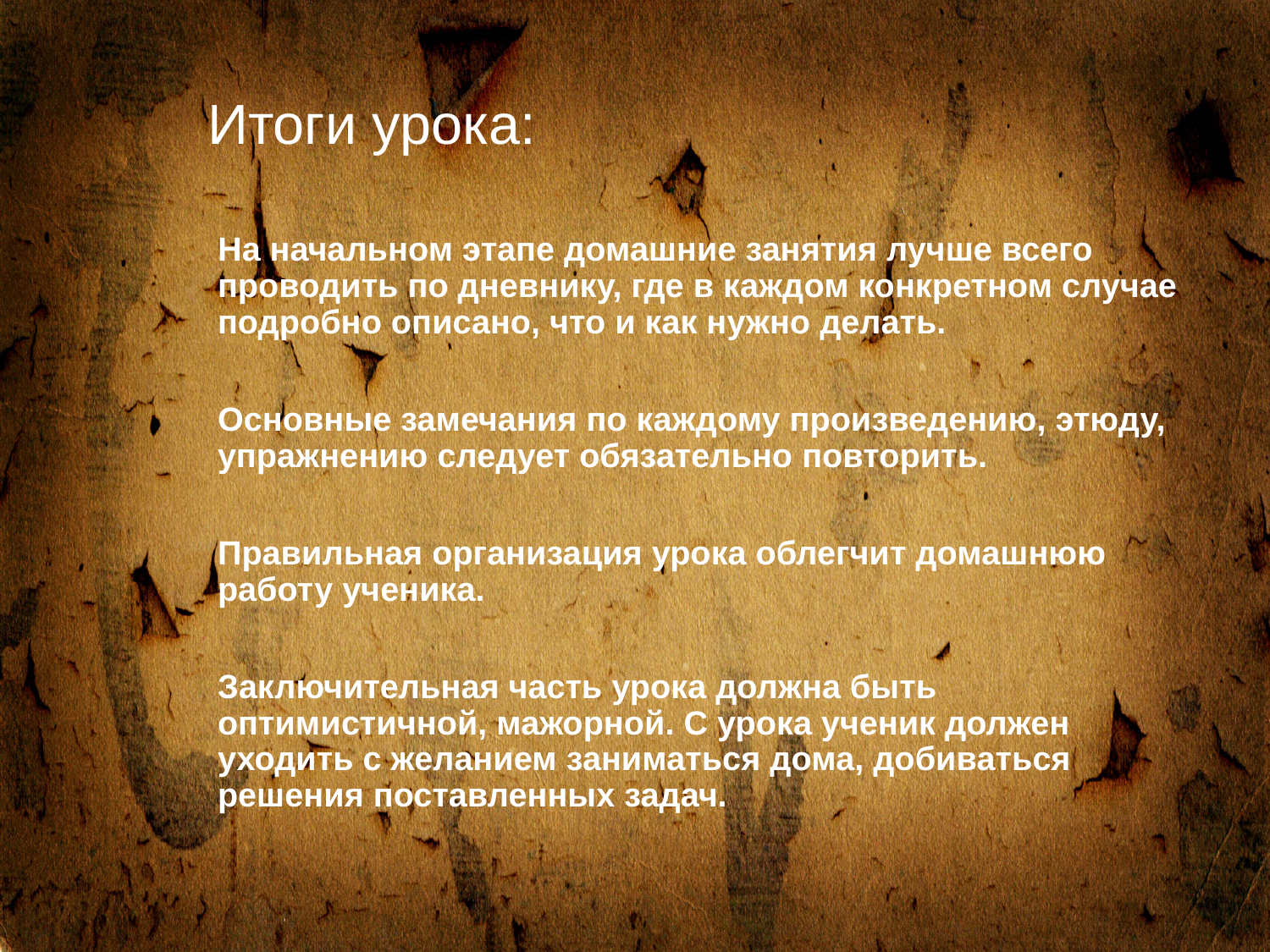

# Итоги урока:
На начальном этапе домашние занятия лучше всего проводить по дневнику, где в каждом конкретном случае подробно описано, что и как нужно делать.

Основные замечания по каждому произведению, этюду, упражнению следует обязательно повторить.

Правильная организация урока облегчит домашнюю работу ученика.

Заключительная часть урока должна быть оптимистичной, мажорной. С урока ученик должен уходить с желанием заниматься дома, добиваться решения поставленных задач.